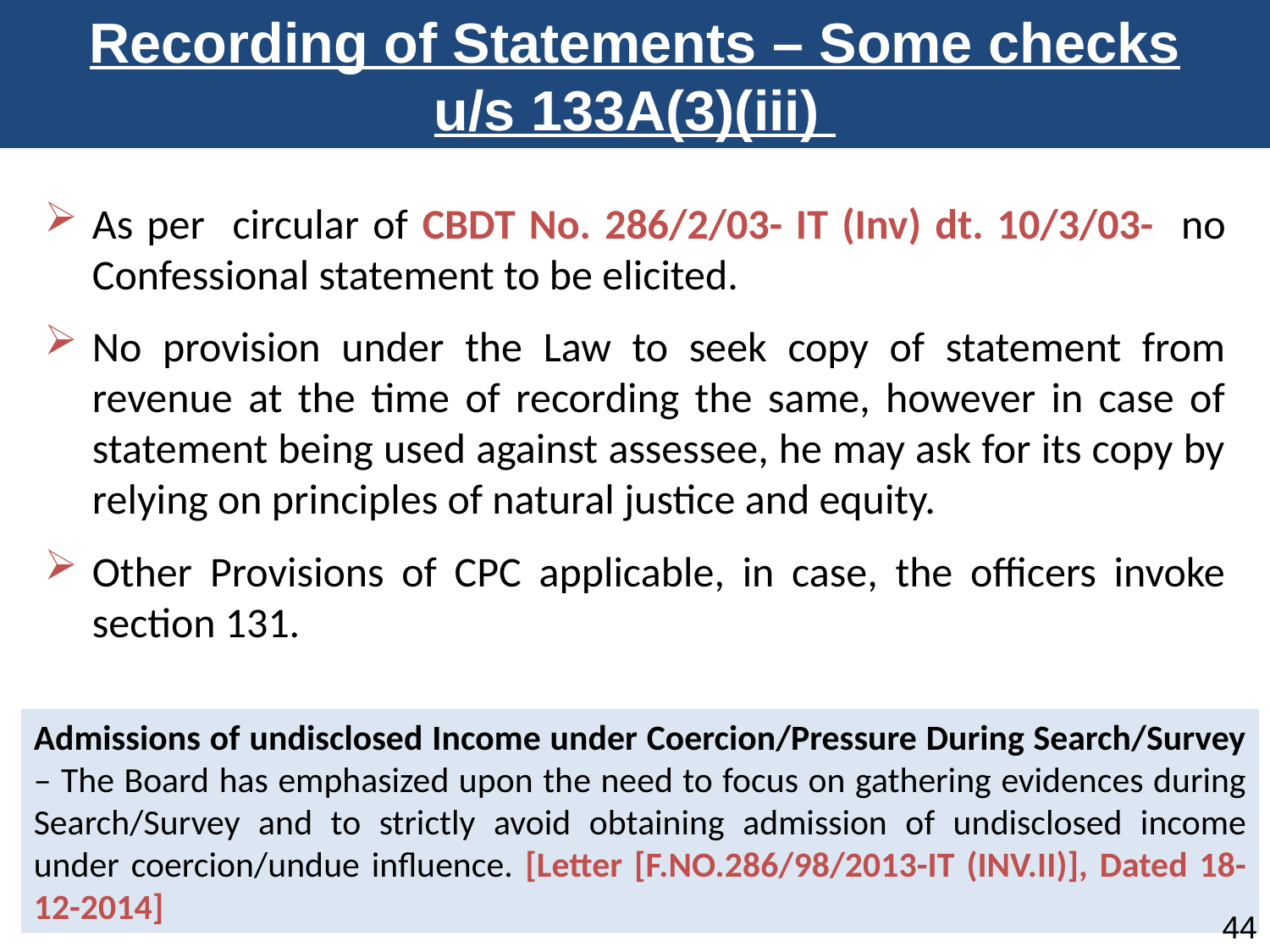

# Recording of Statements – Some checks u/s 133A(3)(iii)
As per  circular of CBDT No. 286/2/03- IT (Inv) dt. 10/3/03-  no Confessional statement to be elicited.

No provision under the Law to seek copy of statement from revenue at the time of recording the same, however in case of statement being used against assessee, he may ask for its copy by relying on principles of natural justice and equity.

Other Provisions of CPC applicable, in case, the officers invoke section 131.
Admissions of undisclosed Income under Coercion/Pressure During Search/Survey – The Board has emphasized upon the need to focus on gathering evidences during Search/Survey and to strictly avoid obtaining admission of undisclosed income under coercion/undue influence. [Letter [F.NO.286/98/2013-IT (INV.II)], Dated 18-12-2014]
44